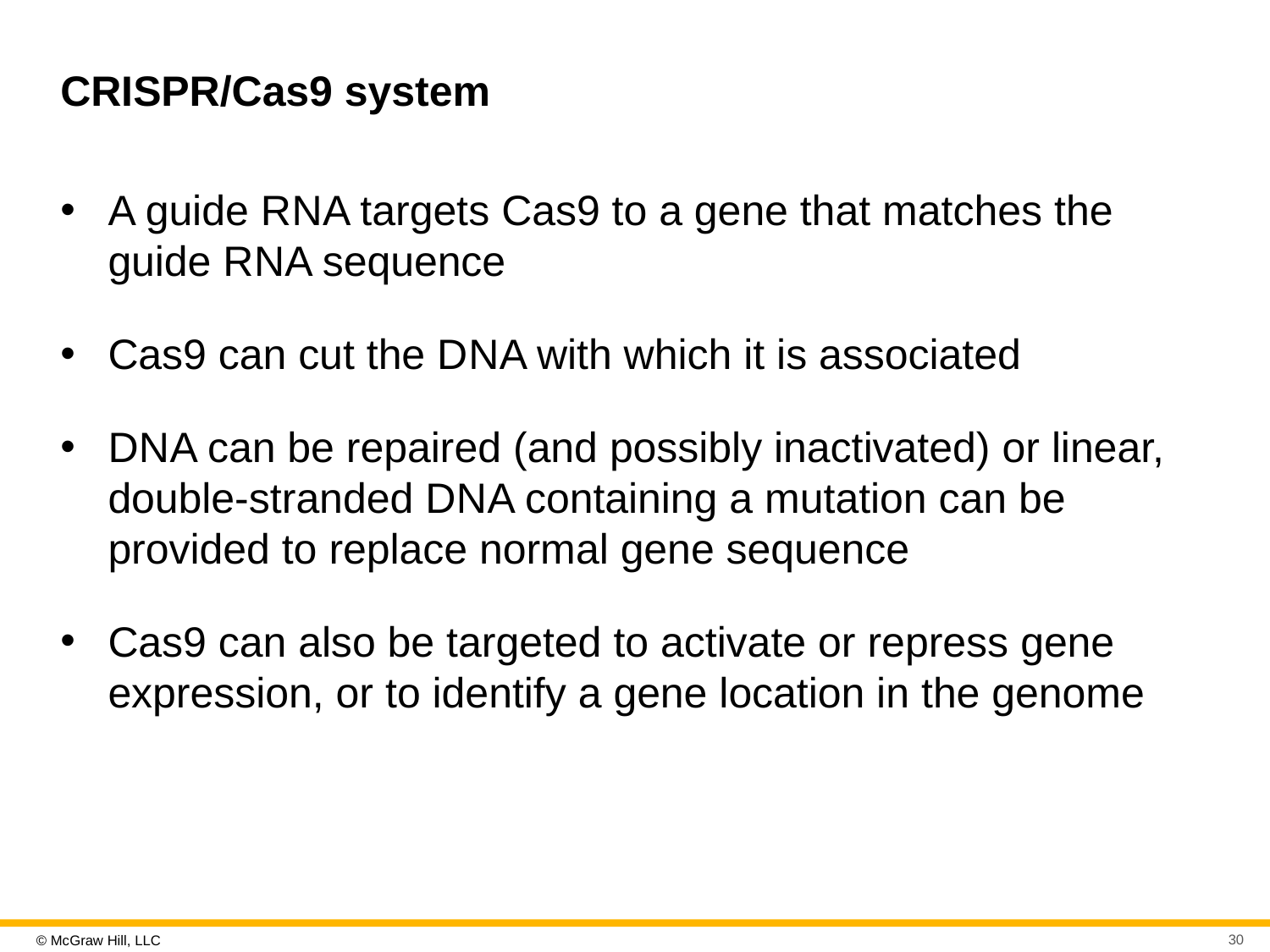

# CRISPR/Cas9 system
A guide R N A targets Cas9 to a gene that matches the guide R N A sequence
Cas9 can cut the D N A with which it is associated
D N A can be repaired (and possibly inactivated) or linear, double-stranded D N A containing a mutation can be provided to replace normal gene sequence
Cas9 can also be targeted to activate or repress gene expression, or to identify a gene location in the genome
30